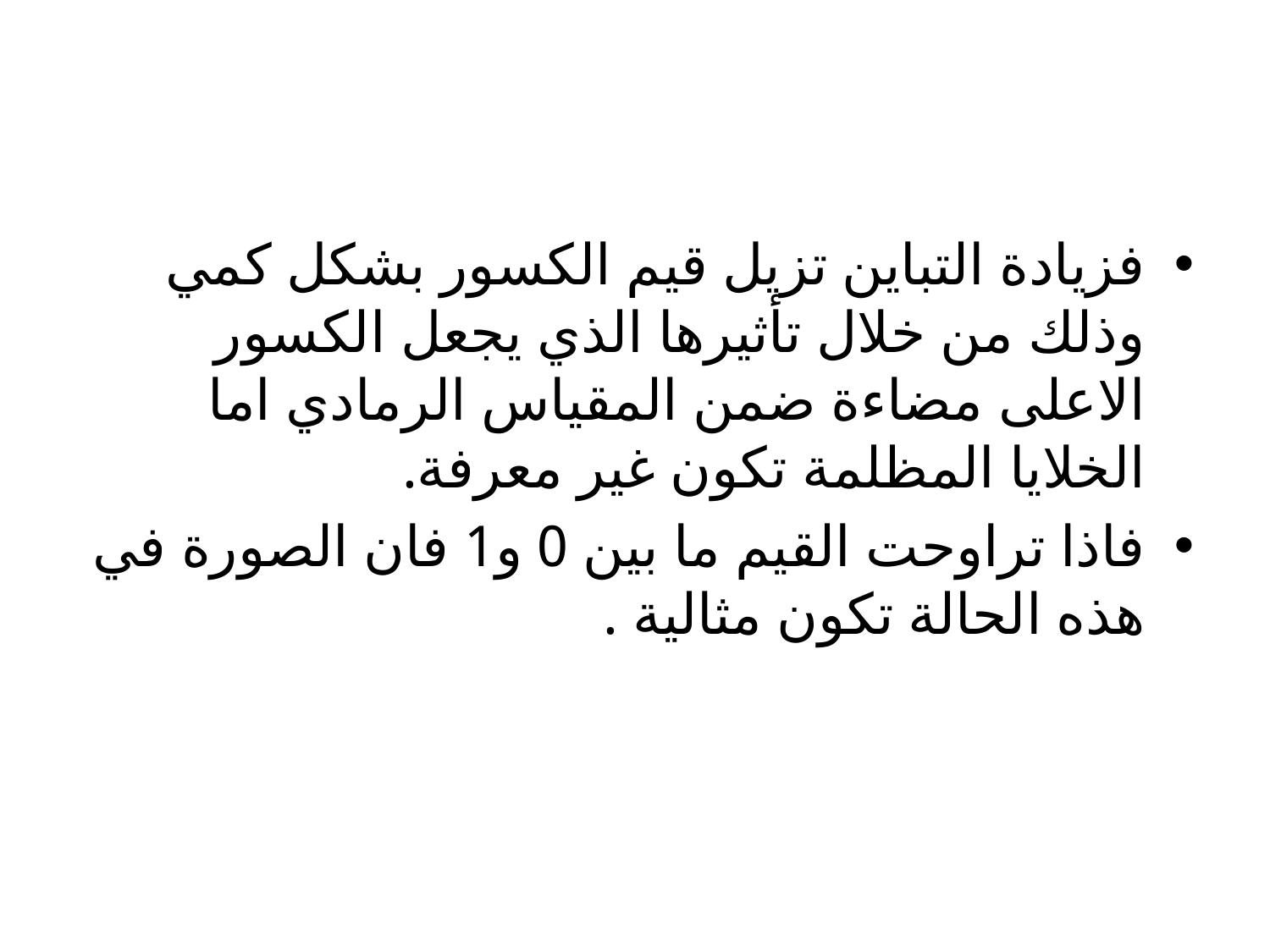

فزيادة التباين تزيل قيم الكسور بشكل كمي وذلك من خلال تأثيرها الذي يجعل الكسور الاعلى مضاءة ضمن المقياس الرمادي اما الخلايا المظلمة تكون غير معرفة.
فاذا تراوحت القيم ما بين 0 و1 فان الصورة في هذه الحالة تكون مثالية .